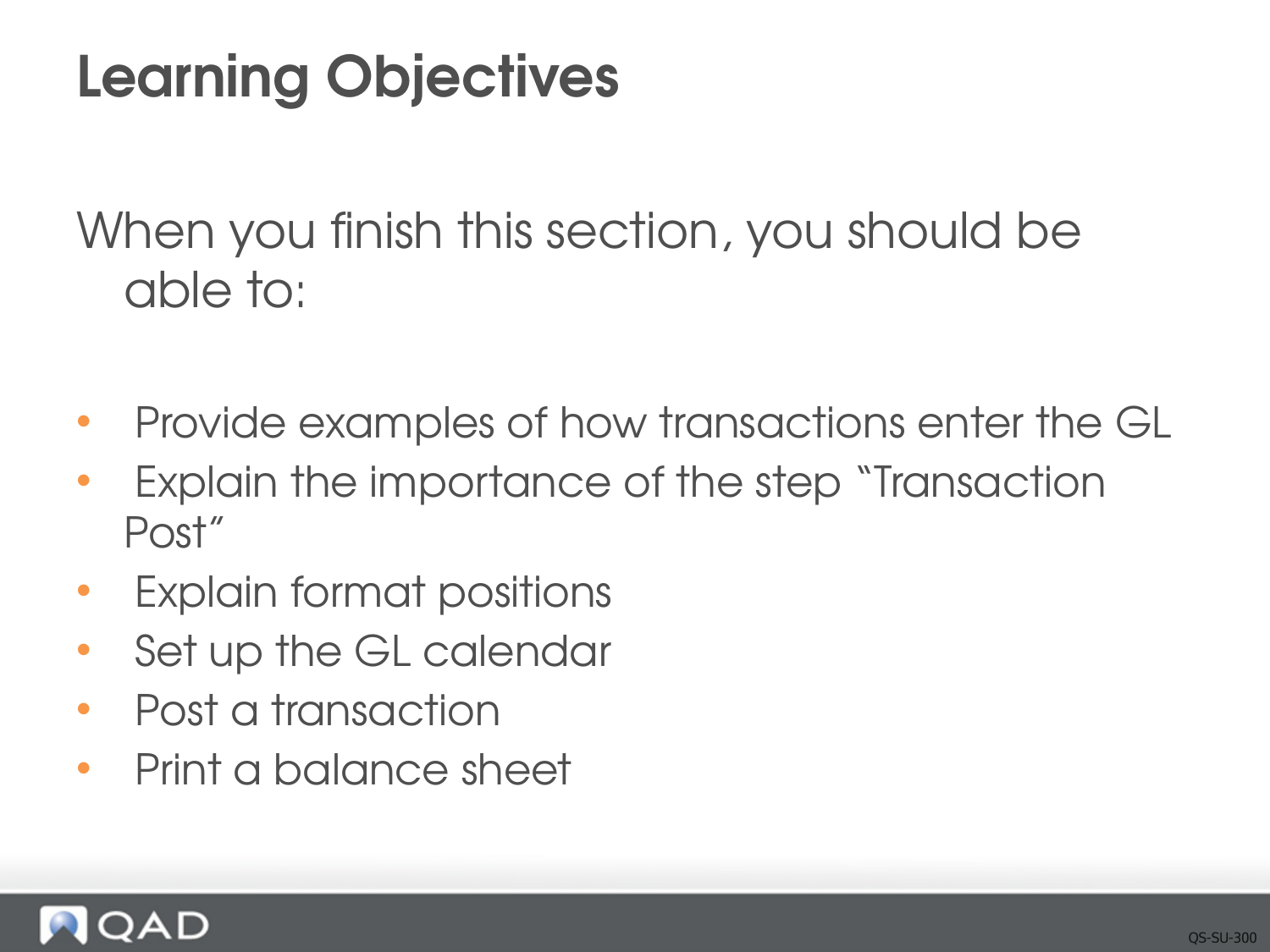

# Learning Objectives

When you finish this section, you should be able to:

 Provide examples of how transactions enter the GL
 Explain the importance of the step “Transaction Post”
 Explain format positions
 Set up the GL calendar
 Post a transaction
 Print a balance sheet

QS-SU-300